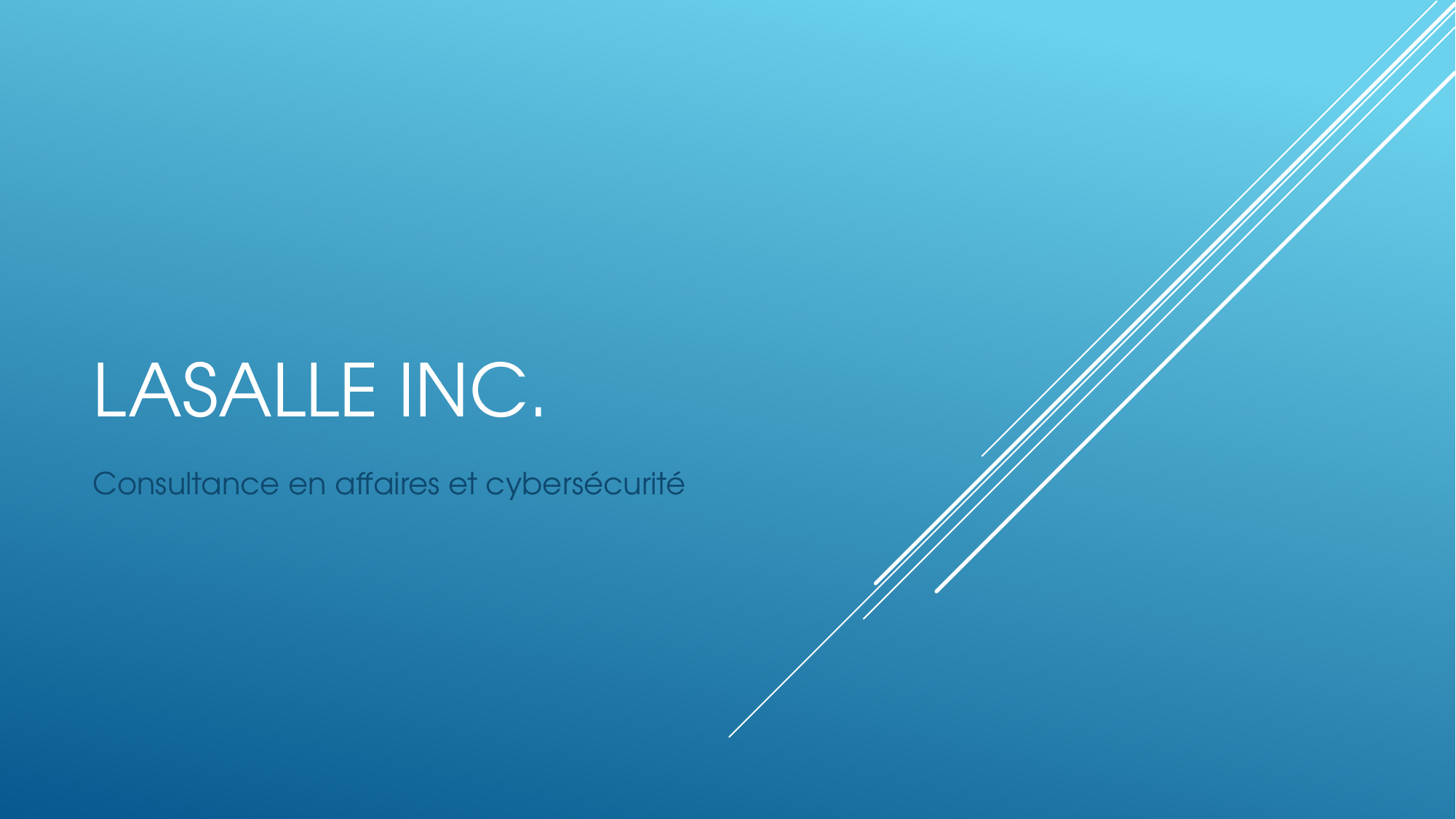

# Lasalle Inc.
Consultance en affaires et cybersécurité